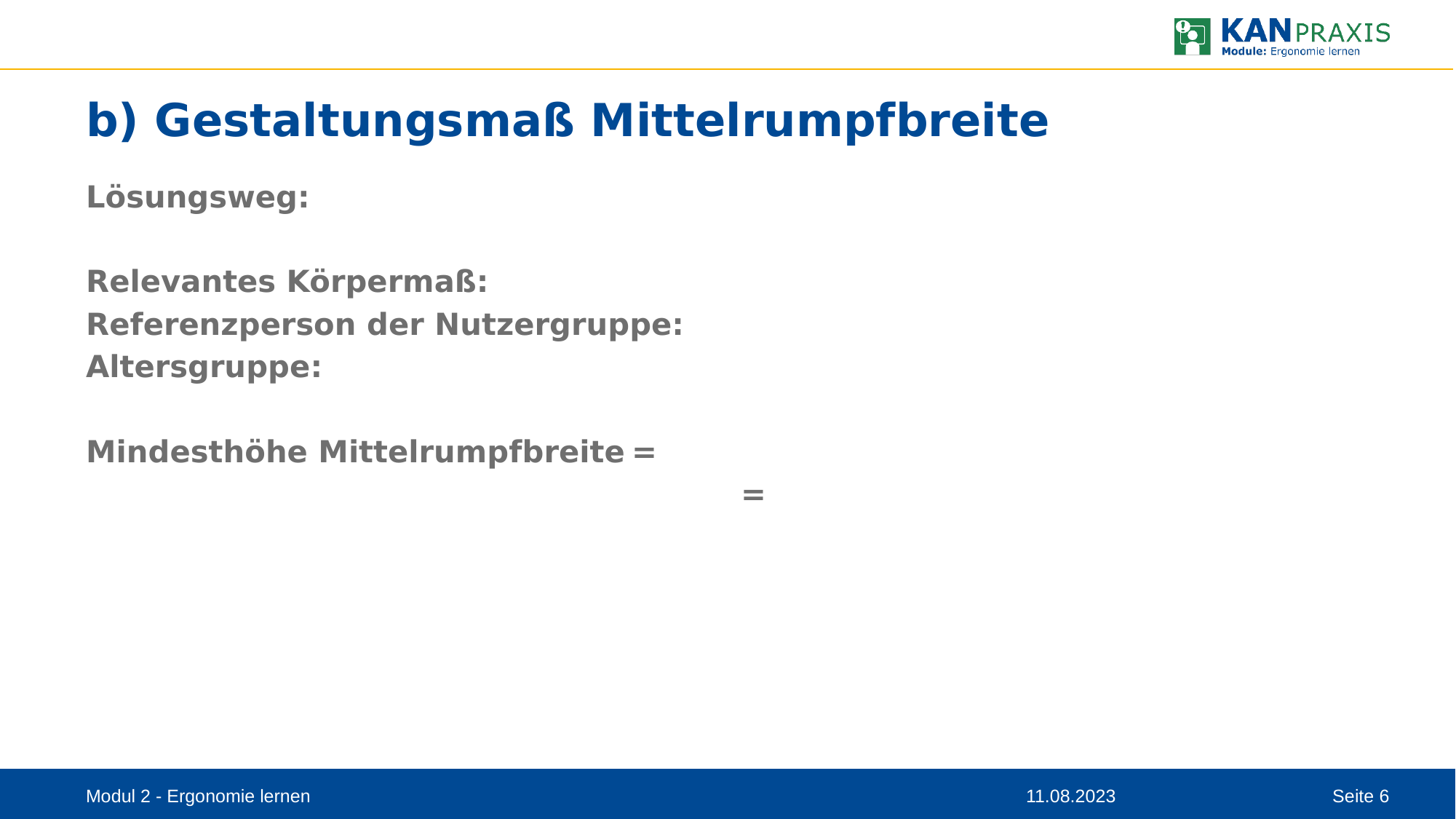

# b) Gestaltungsmaß Mittelrumpfbreite
Lösungsweg:

Relevantes Körpermaß:
Referenzperson der Nutzergruppe:
Altersgruppe:

Mindesthöhe Mittelrumpfbreite	=
		=

Modul 2 - Ergonomie lernen
11.08.2023
Seite 6